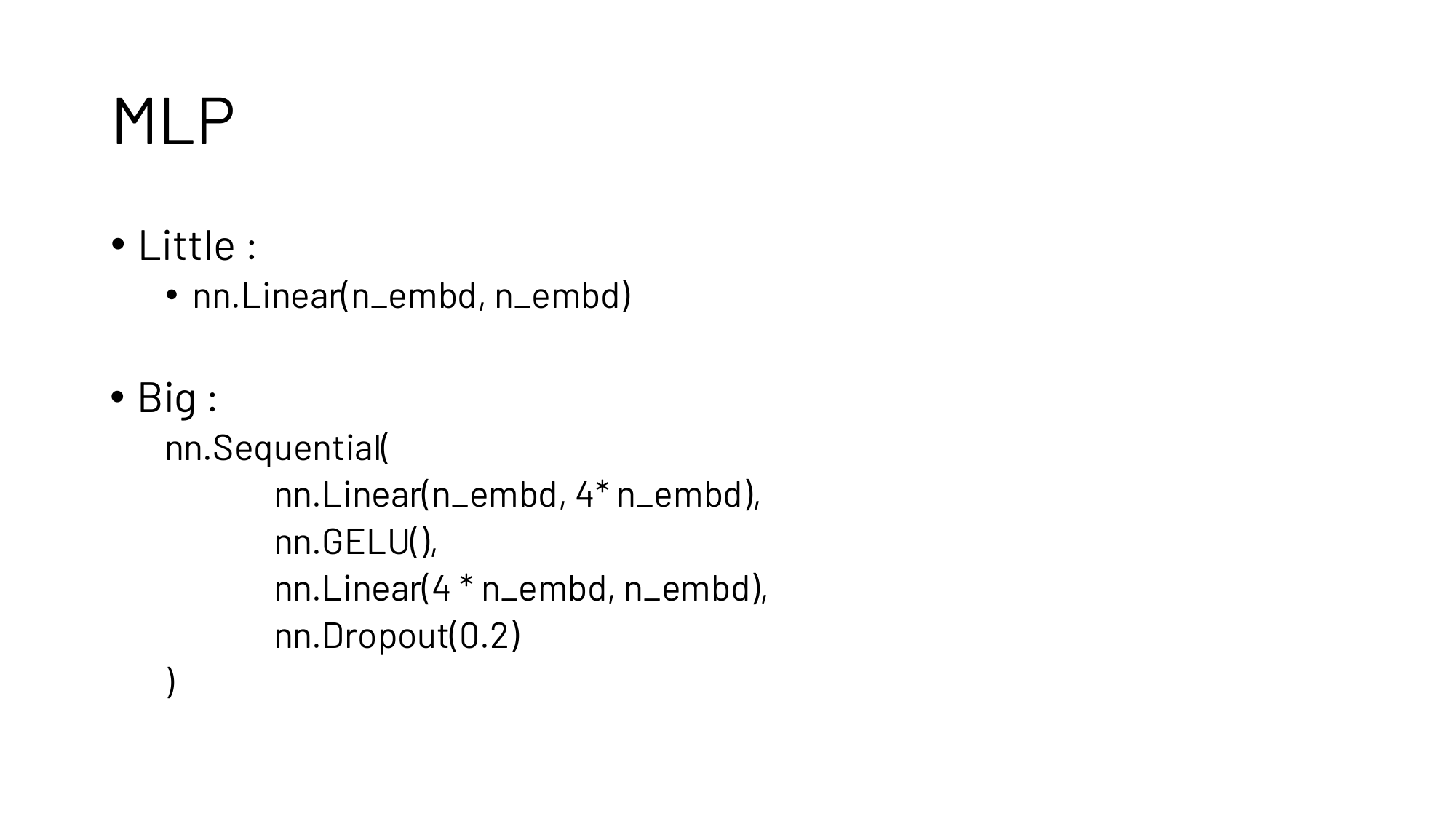

# MLP
Little :
nn.Linear(n_embd, n_embd)
Big :
nn.Sequential(
	nn.Linear(n_embd, 4* n_embd),
	nn.GELU(),
	nn.Linear(4 * n_embd, n_embd),
	nn.Dropout(0.2)
)